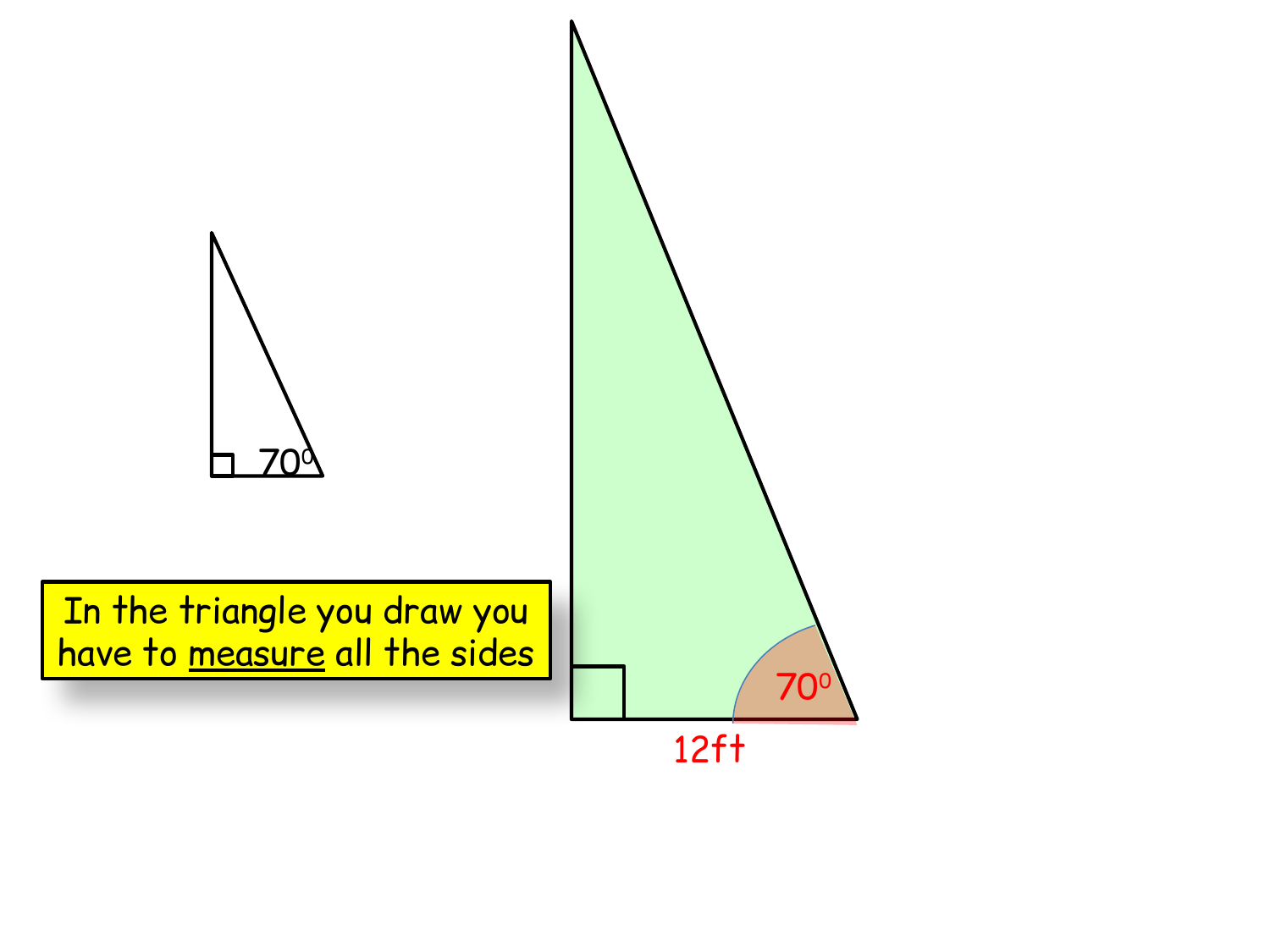

700

In the triangle you draw you have to measure all the sides

700
12ft